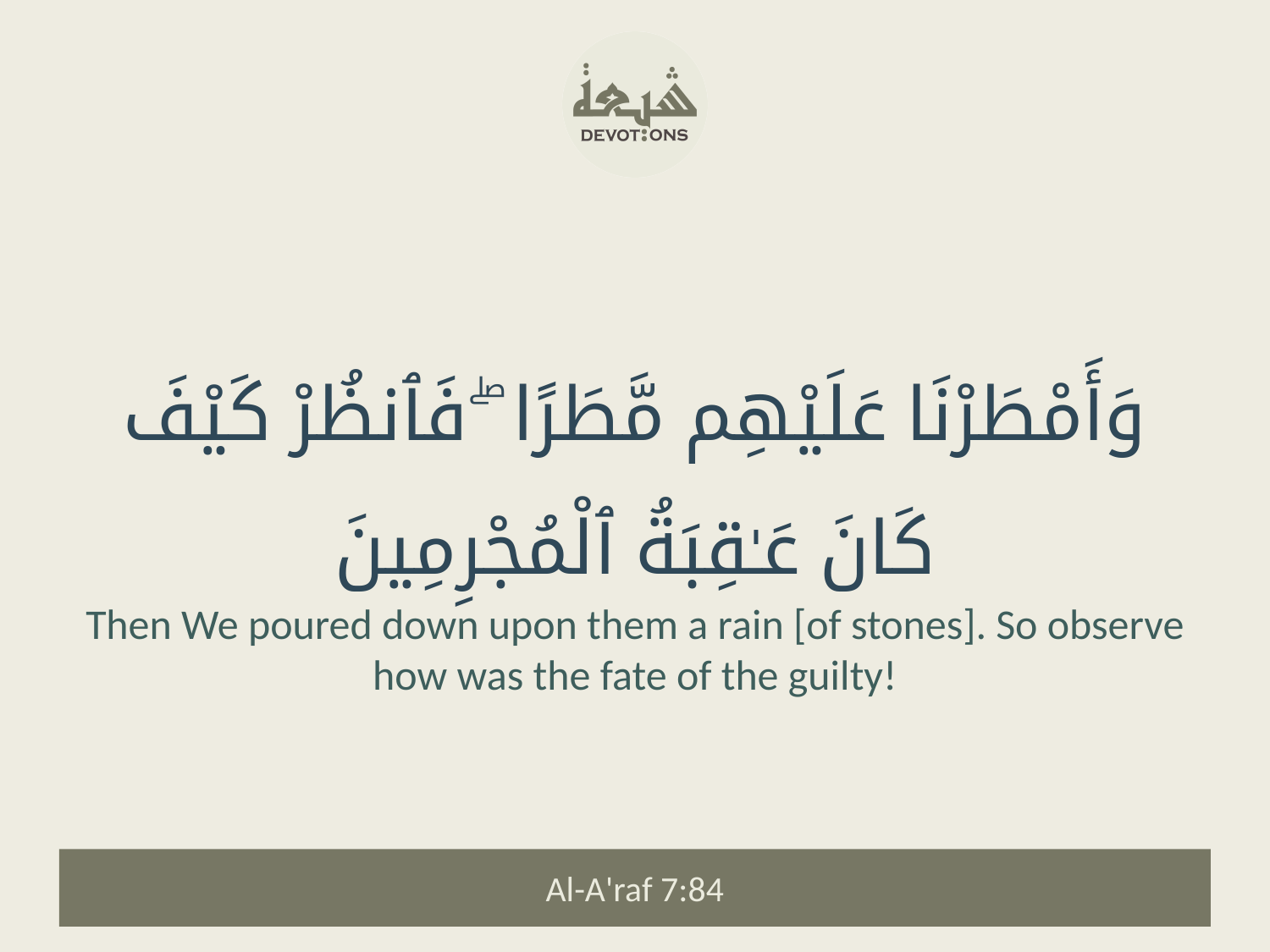

وَأَمْطَرْنَا عَلَيْهِم مَّطَرًا ۖ فَٱنظُرْ كَيْفَ كَانَ عَـٰقِبَةُ ٱلْمُجْرِمِينَ
Then We poured down upon them a rain [of stones]. So observe how was the fate of the guilty!
Al-A'raf 7:84